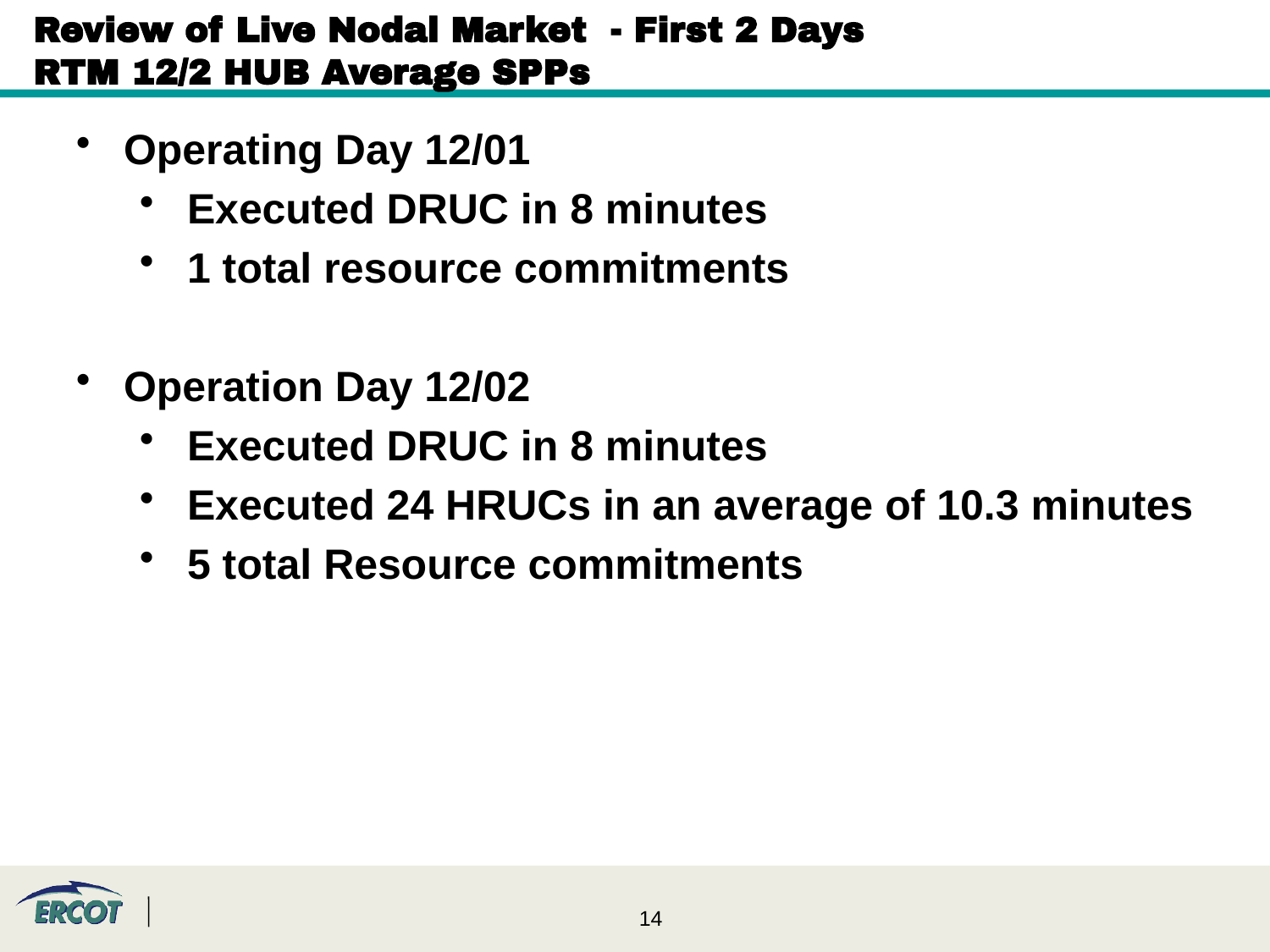

Review of Live Nodal Market  - First 2 Days
RTM 12/2 HUB Average SPPs
Operating Day 12/01
Executed DRUC in 8 minutes
1 total resource commitments

Operation Day 12/02
Executed DRUC in 8 minutes
Executed 24 HRUCs in an average of 10.3 minutes
5 total Resource commitments